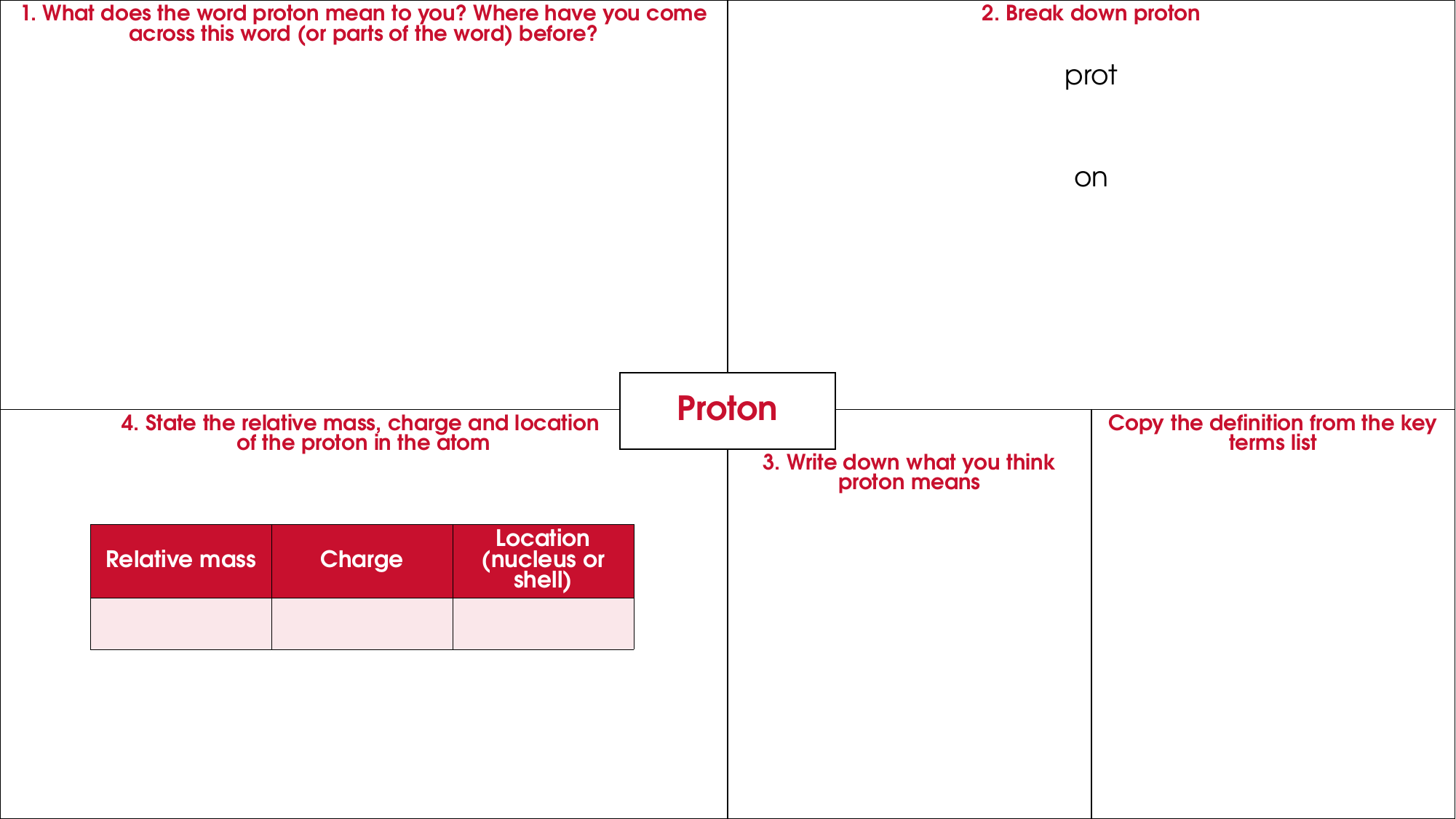

| 1. What does the word proton mean to you? Where have you come across this word (or parts of the word) before? | 2. Break down proton prot on |  |
| --- | --- | --- |
| 4. State the relative mass, charge and location of the proton in the atom | 3. Write down what you think proton means | Copy the definition from the key terms list |
| Proton |
| --- |
| Relative mass | Charge | Location (nucleus or shell) |
| --- | --- | --- |
|  |  |  |